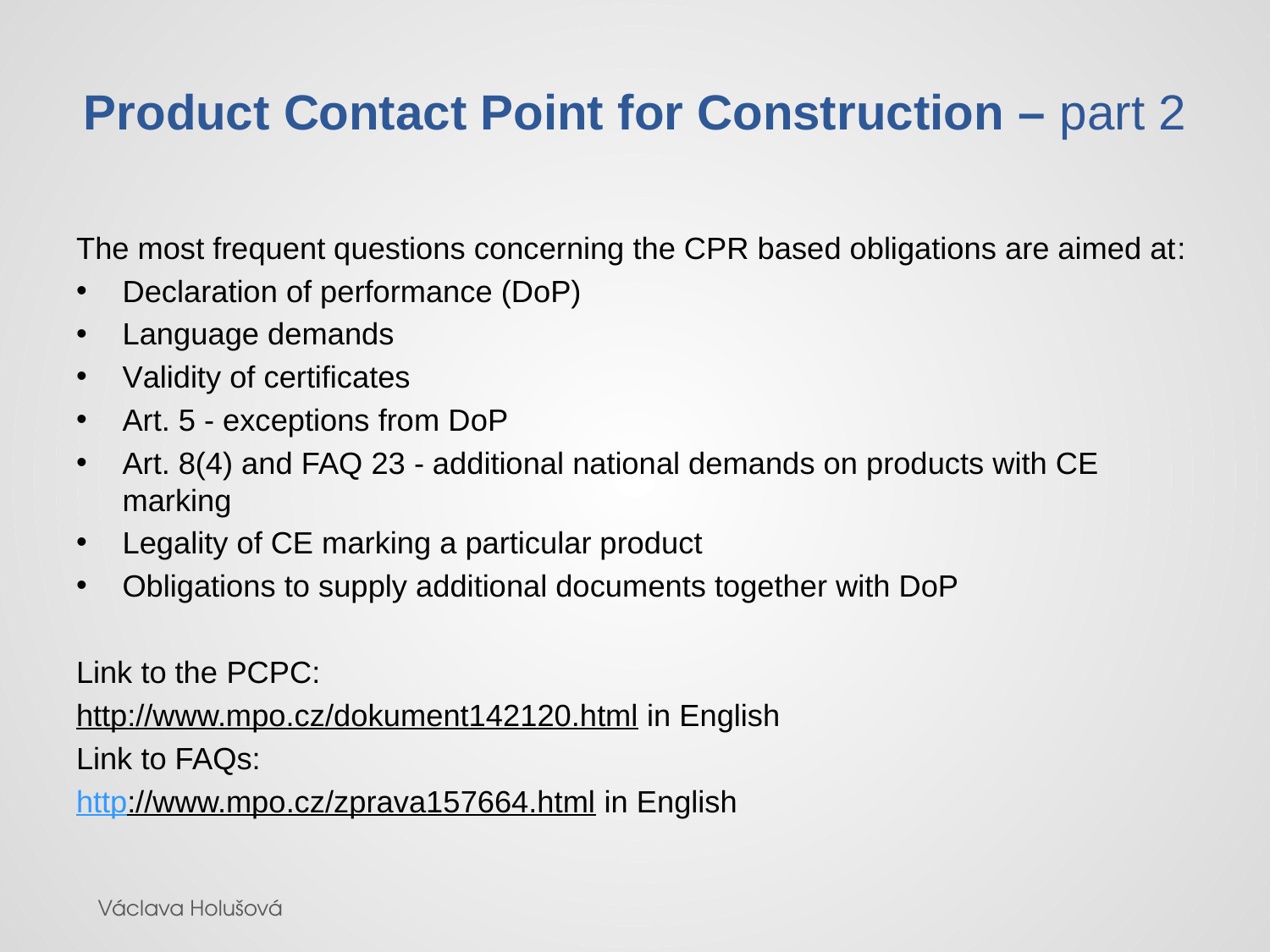

# Product Contact Point for Construction – part 2
The most frequent questions concerning the CPR based obligations are aimed at:
Declaration of performance (DoP)
Language demands
Validity of certificates
Art. 5 - exceptions from DoP
Art. 8(4) and FAQ 23 - additional national demands on products with CE marking
Legality of CE marking a particular product
Obligations to supply additional documents together with DoP

Link to the PCPC:
http://www.mpo.cz/dokument142120.html in English
Link to FAQs:
http://www.mpo.cz/zprava157664.html in English

Václava Holušová